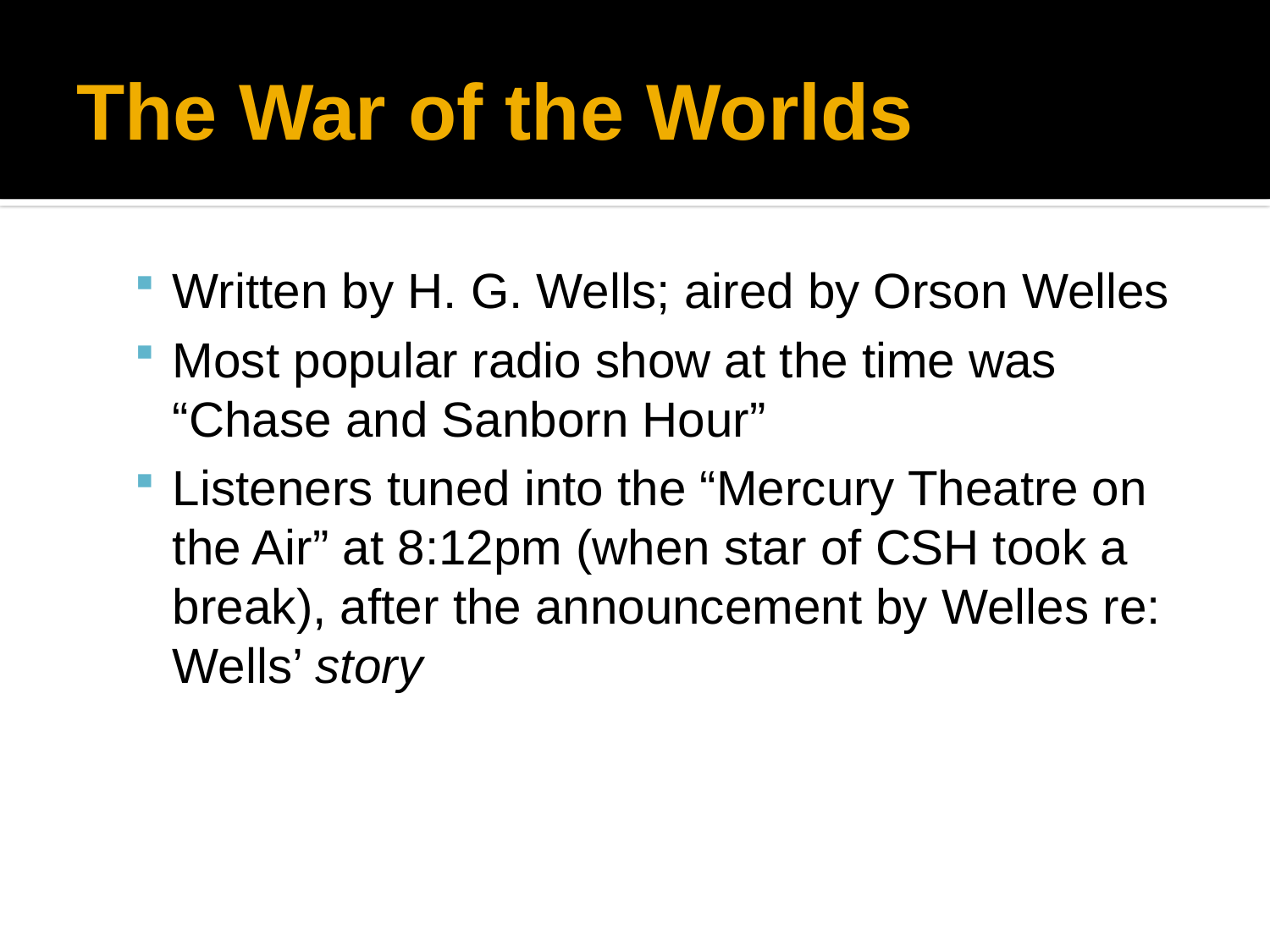

# The War of the Worlds
Written by H. G. Wells; aired by Orson Welles
Most popular radio show at the time was “Chase and Sanborn Hour”
Listeners tuned into the “Mercury Theatre on the Air” at 8:12pm (when star of CSH took a break), after the announcement by Welles re: Wells’ story